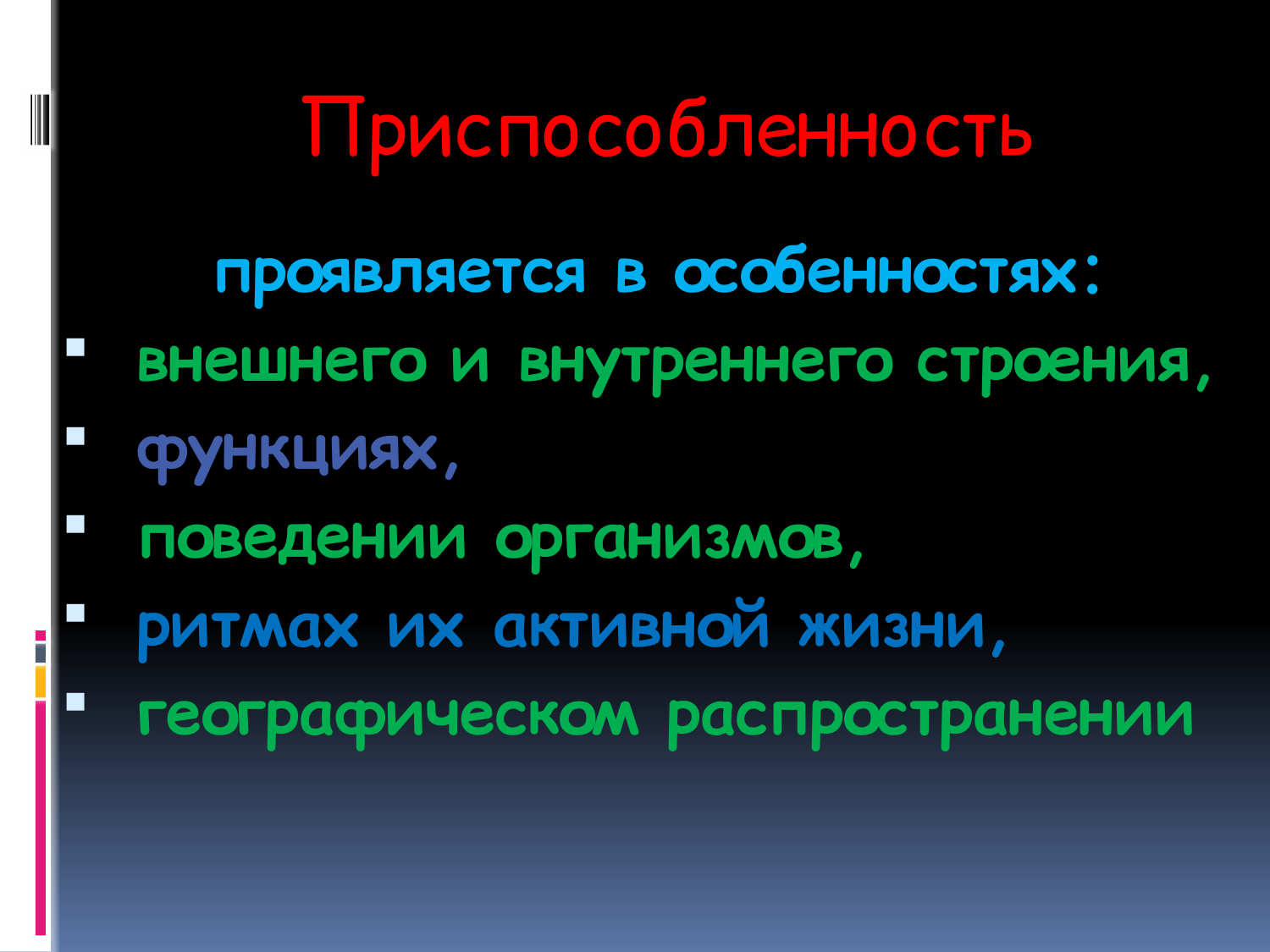

# Приспособленность
проявляется в особенностях:
 внешнего и внутреннего строения,
 функциях,
 поведении организмов,
 ритмах их активной жизни,
 географическом распространении